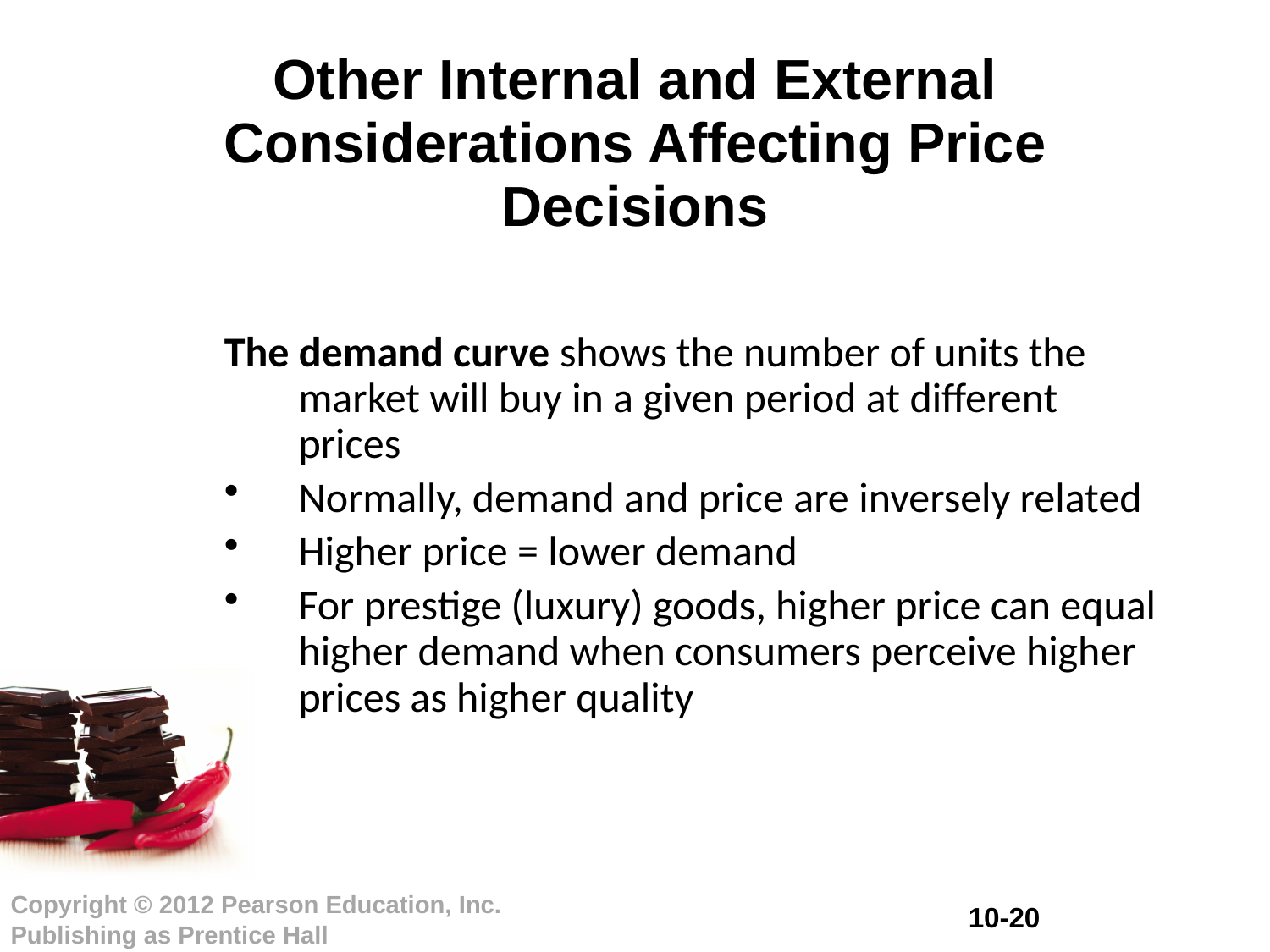

# Other Internal and External Considerations Affecting Price Decisions

The demand curve shows the number of units the market will buy in a given period at different prices
Normally, demand and price are inversely related
Higher price = lower demand
For prestige (luxury) goods, higher price can equal higher demand when consumers perceive higher prices as higher quality